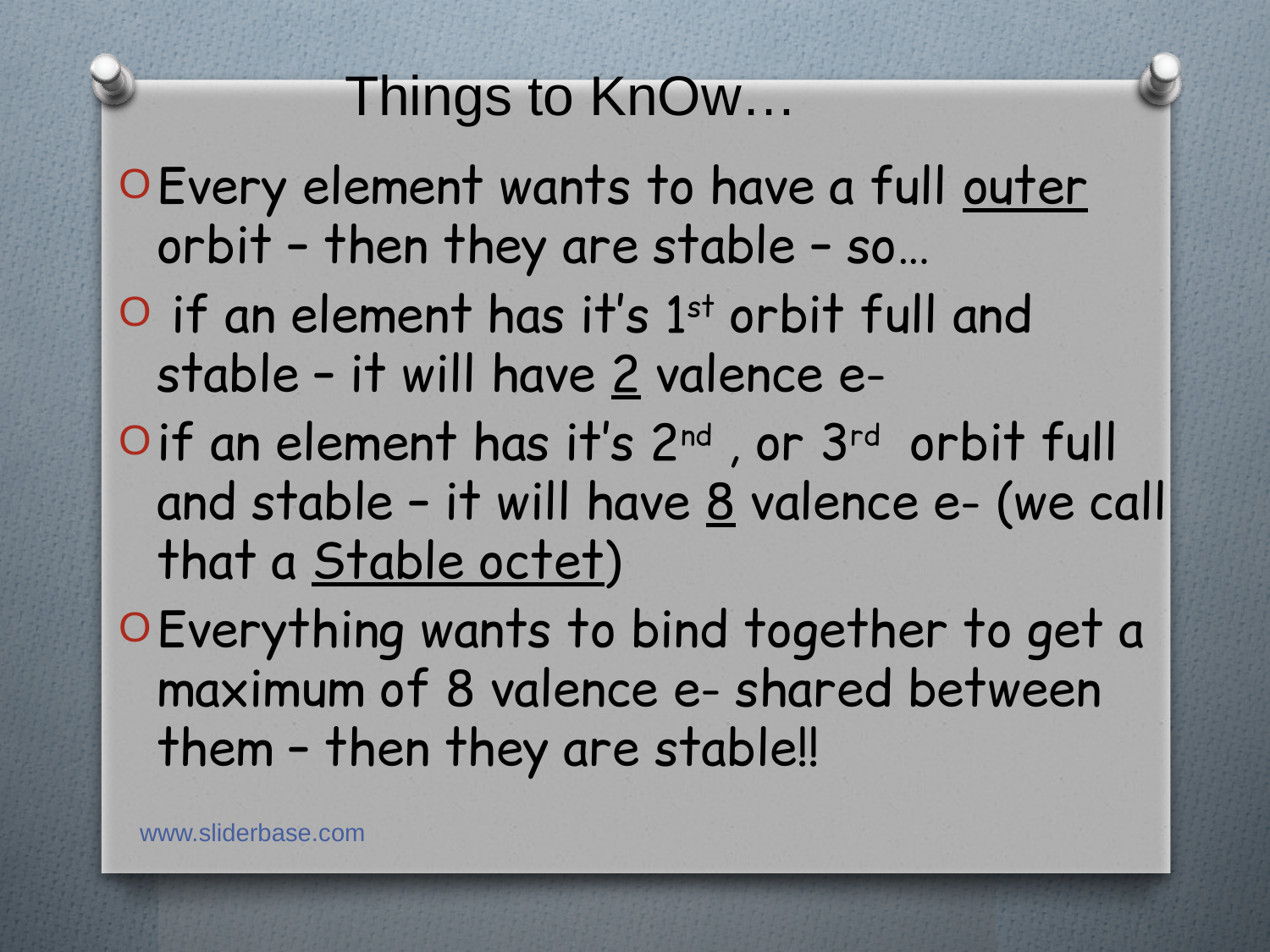

# Things to KnOw…
Every element wants to have a full outer orbit – then they are stable – so…
 if an element has it’s 1st orbit full and stable – it will have 2 valence e-
if an element has it’s 2nd , or 3rd  orbit full and stable – it will have 8 valence e- (we call that a Stable octet)
Everything wants to bind together to get a maximum of 8 valence e- shared between them – then they are stable!!
www.sliderbase.com